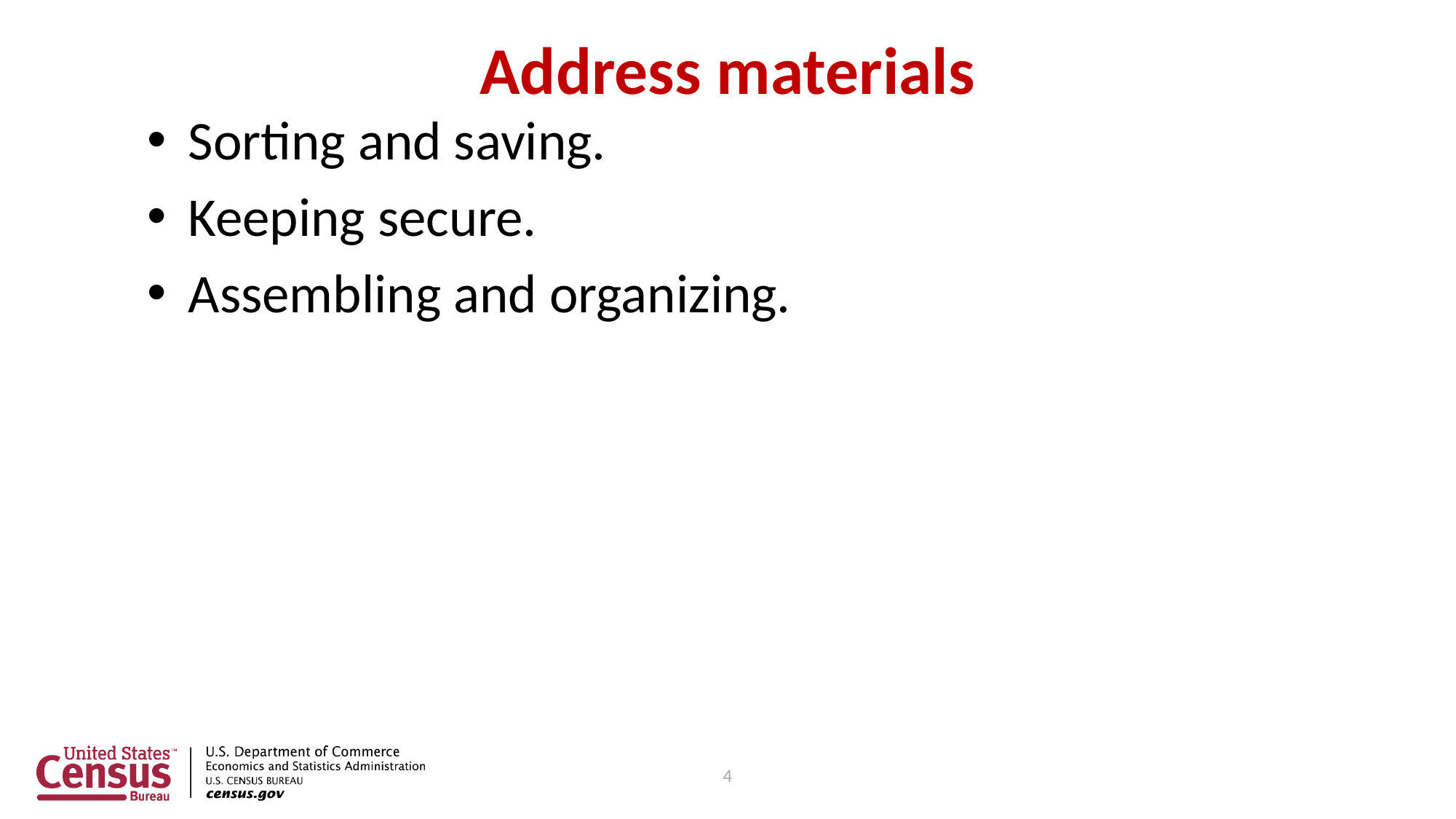

# Address materials
Sorting and saving.
Keeping secure.
Assembling and organizing.

4